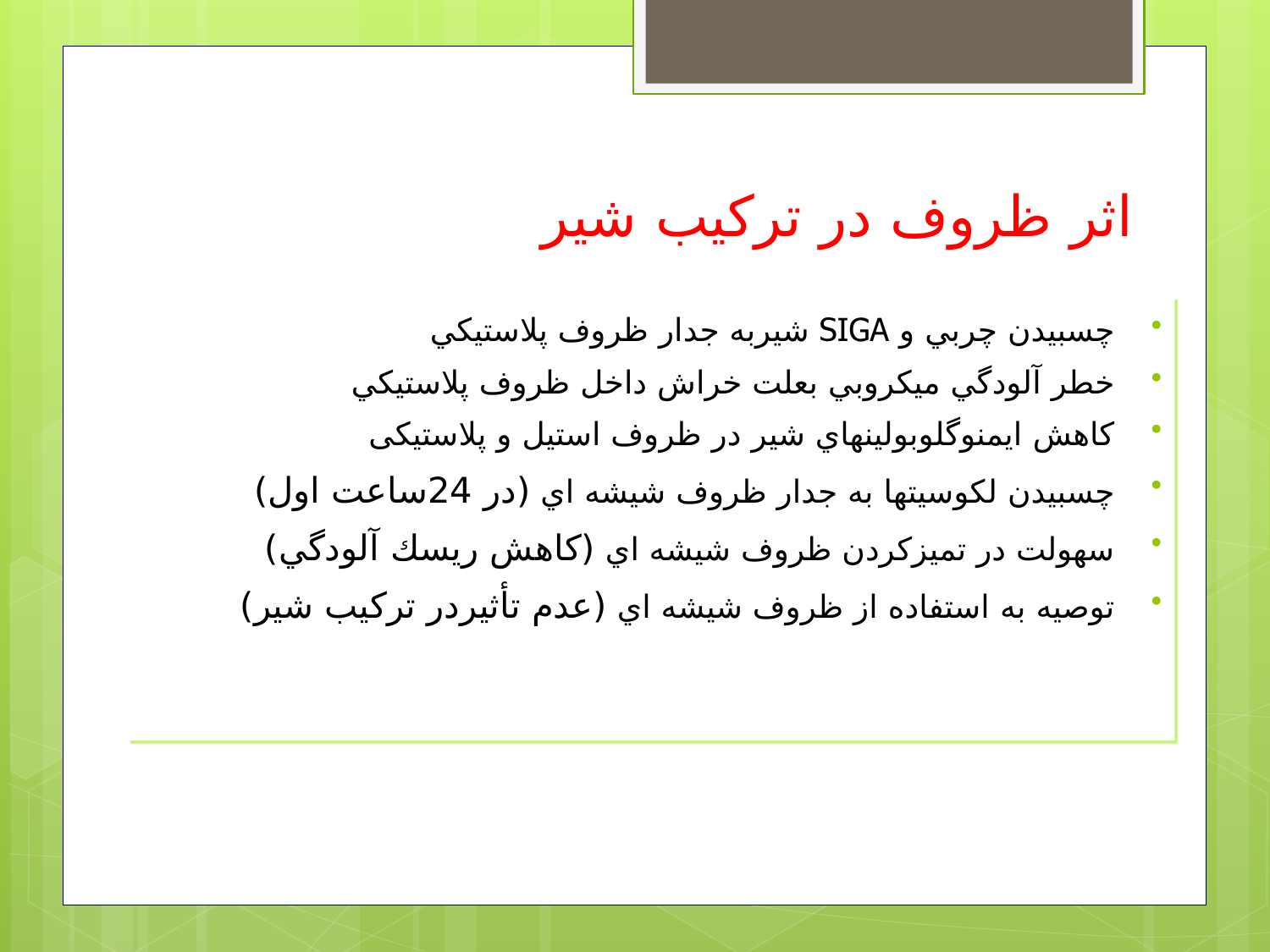

# اثر ظروف در تركيب شير
چسبيدن چربي و SIGA شيربه جدار ظروف پلاستيكي
خطر آلودگي ميكروبي بعلت خراش داخل ظروف پلاستيكي
کاهش ايمنوگلوبولينهاي شير در ظروف استيل و پلاستيکی
چسبيدن لكوسيتها به جدار ظروف شيشه اي (در 24ساعت اول)
سهولت در تميزكردن ظروف شيشه اي (كاهش ريسك آلودگي)
توصيه به استفاده از ظروف شيشه اي (عدم تأثيردر تركيب شير)